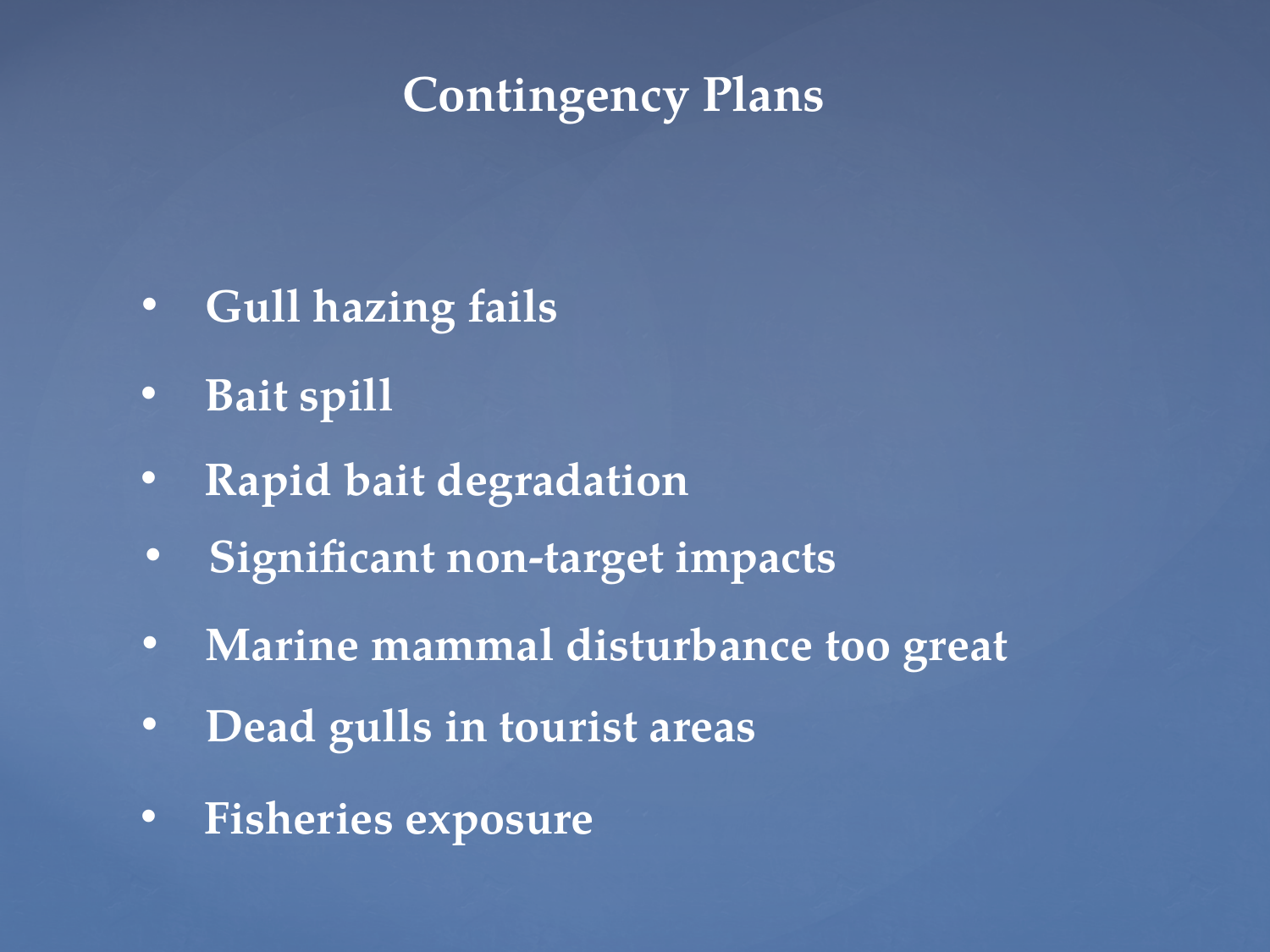

Contingency Plans
Gull hazing fails
Bait spill
Rapid bait degradation
Significant non-target impacts
Marine mammal disturbance too great
Dead gulls in tourist areas
Fisheries exposure